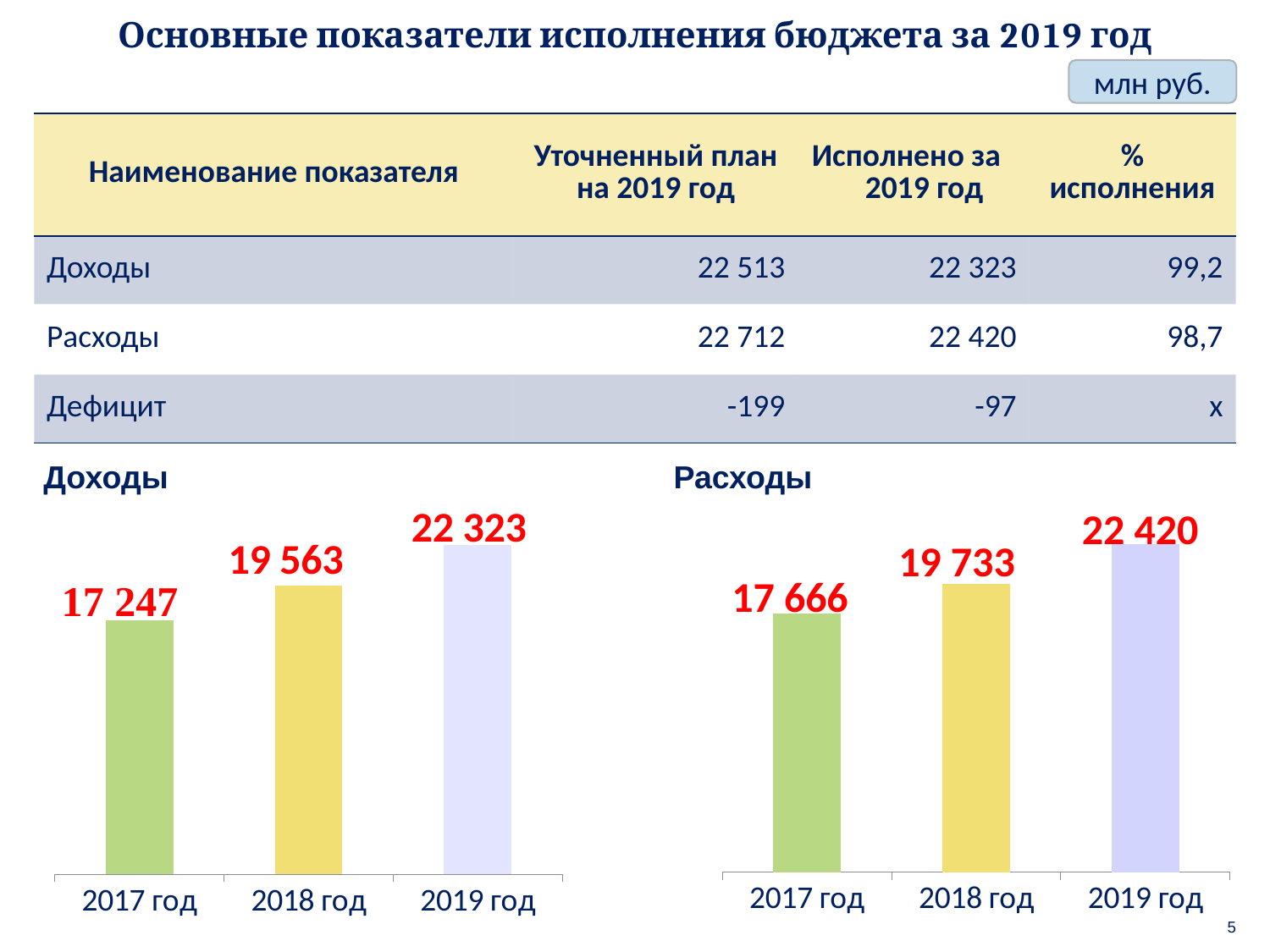

# Основные показатели исполнения бюджета за 2019 год
млн руб.
| Наименование показателя | Уточненный план на 2019 год | Исполнено за 2019 год | % исполнения |
| --- | --- | --- | --- |
| Доходы | 22 513 | 22 323 | 99,2 |
| Расходы | 22 712 | 22 420 | 98,7 |
| Дефицит | -199 | -97 | х |
Доходы
Расходы
22 420

### Chart

| Category | Столбец1 |
|---|---|
| 2017 год | 17247.0 |
| 2018 год | 19563.0 |
| 2019 год | 22324.0 |

### Chart

| Category | Столбец1 |
|---|---|
| 2017 год | 17666.0 |
| 2018 год | 19733.0 |
| 2019 год | 22420.0 |
19 733
17 666
5